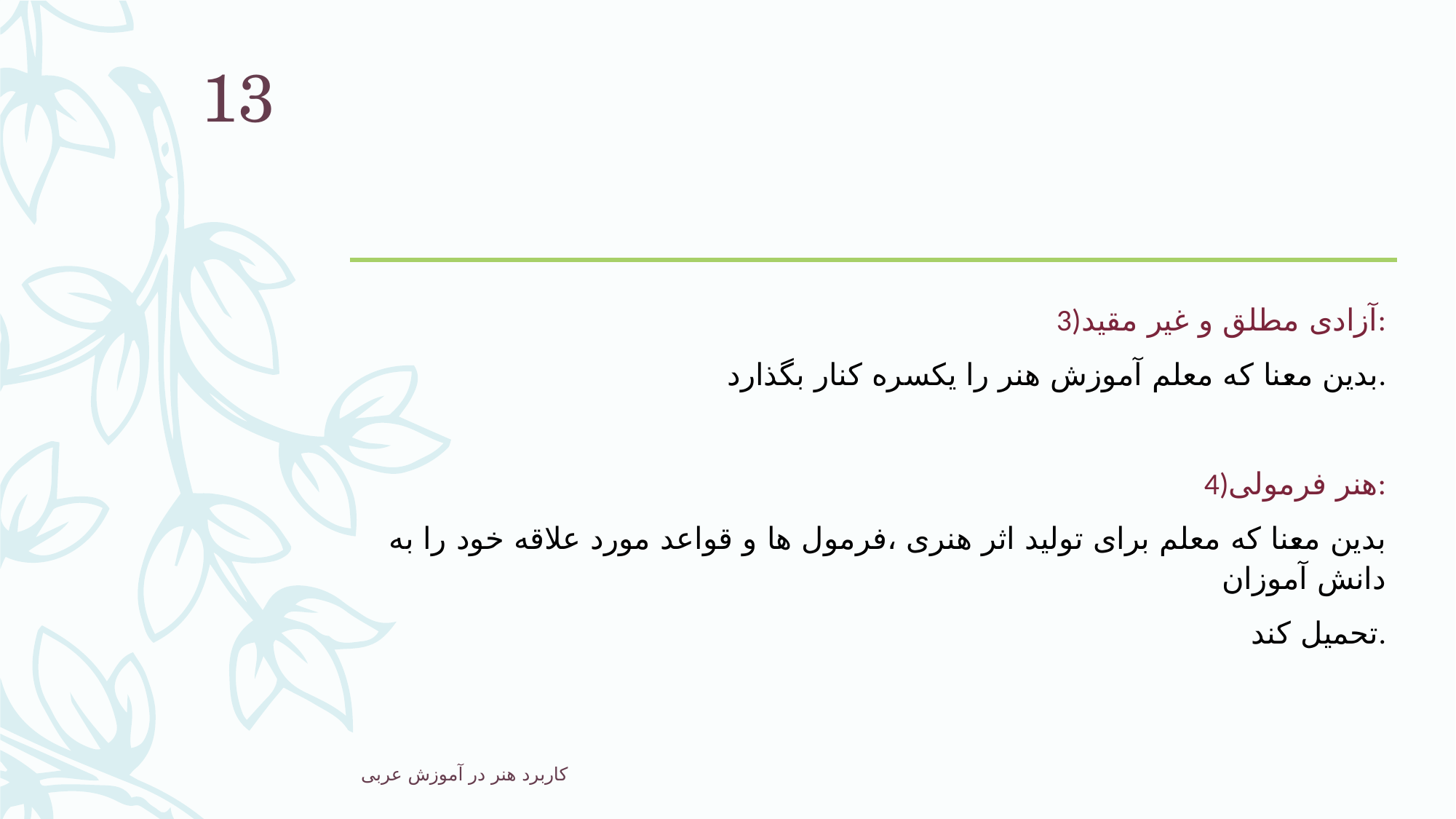

13
3)آزادی مطلق و غیر مقید:
بدین معنا که معلم آموزش هنر را یکسره کنار بگذارد.

4)هنر فرمولی:
بدین معنا که معلم برای تولید اثر هنری ،فرمول ها و قواعد مورد علاقه خود را به دانش آموزان
 تحمیل کند.
کاربرد هنر در آموزش عربی